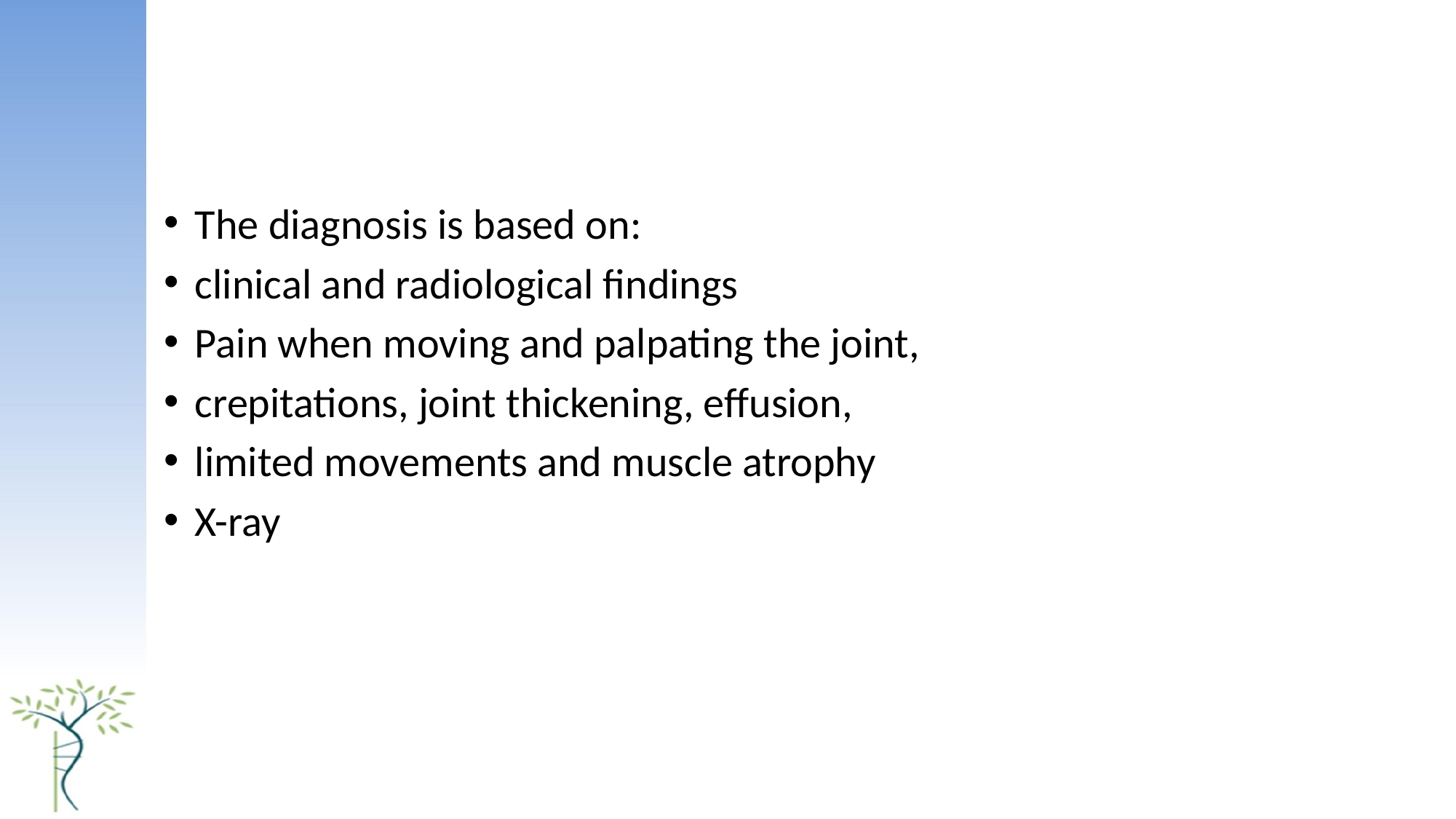

#
The diagnosis is based on:
clinical and radiological findings
Pain when moving and palpating the joint,
crepitations, joint thickening, effusion,
limited movements and muscle atrophy
X-ray